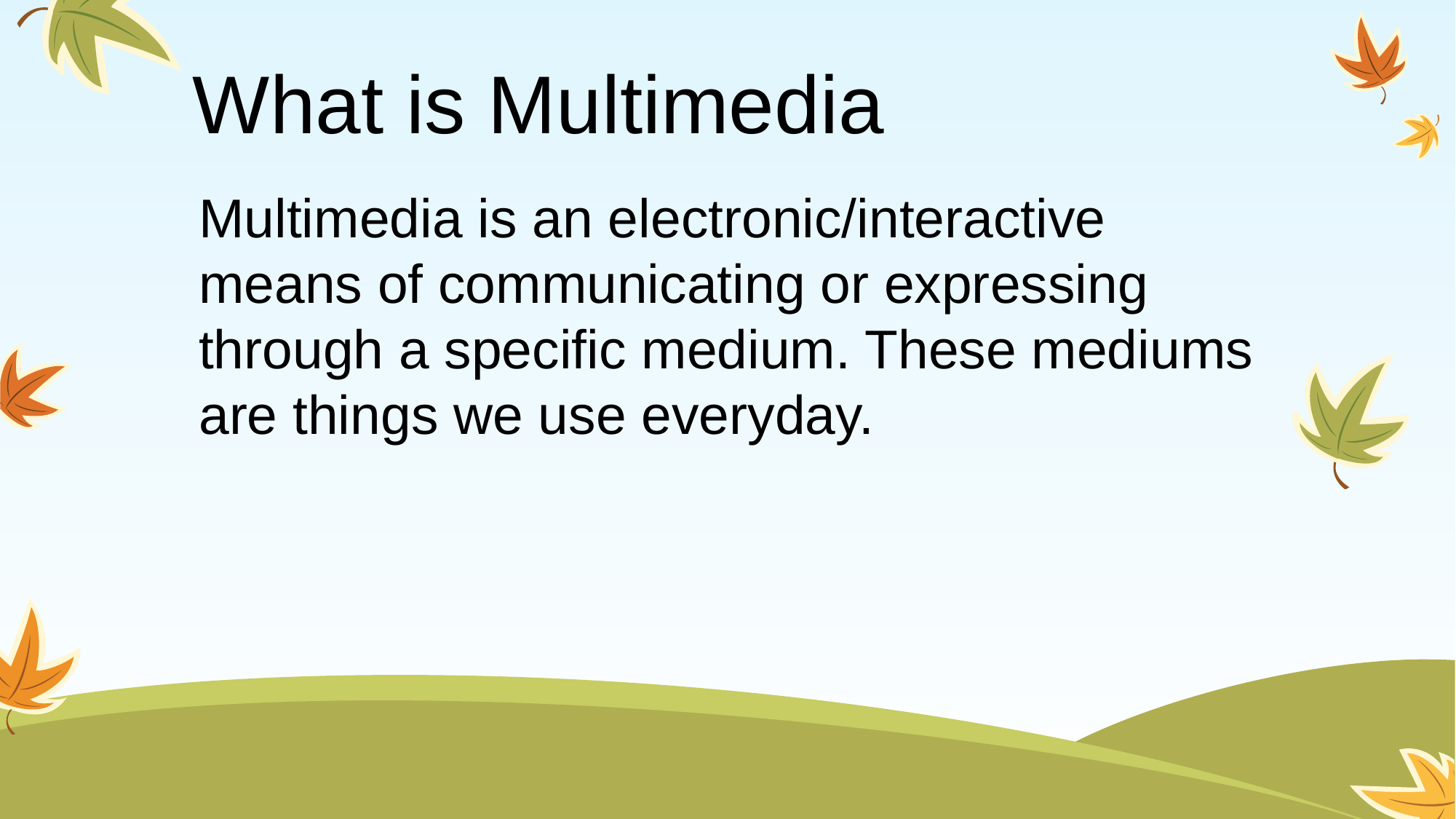

# What is Multimedia
Multimedia is an electronic/interactive means of communicating or expressing through a specific medium. These mediums are things we use everyday.